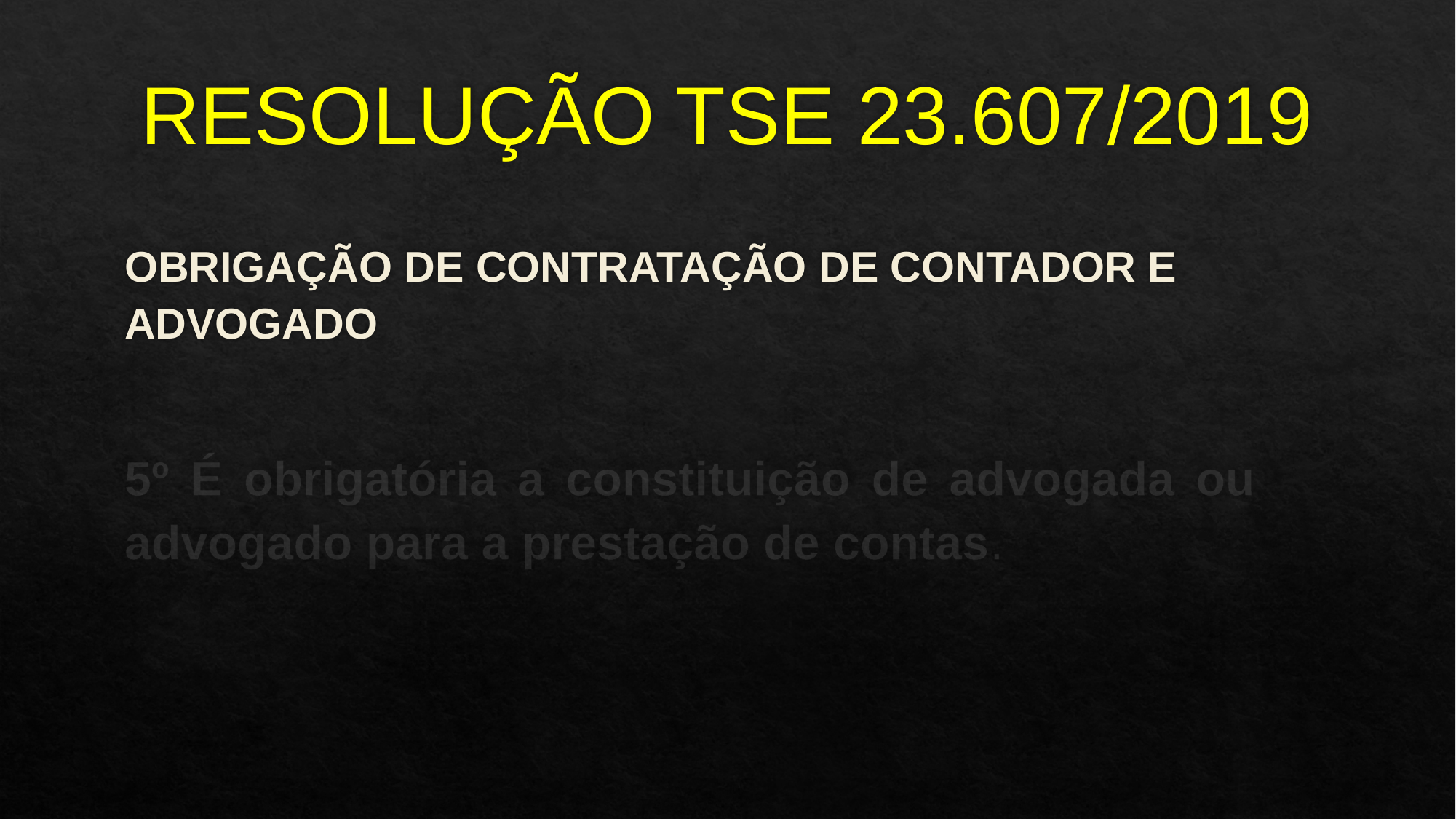

# RESOLUÇÃO TSE 23.607/2019

OBRIGAÇÃO DE CONTRATAÇÃO DE CONTADOR E ADVOGADO

5º É obrigatória a constituição de advogada ou de advogado para a prestação de contas.